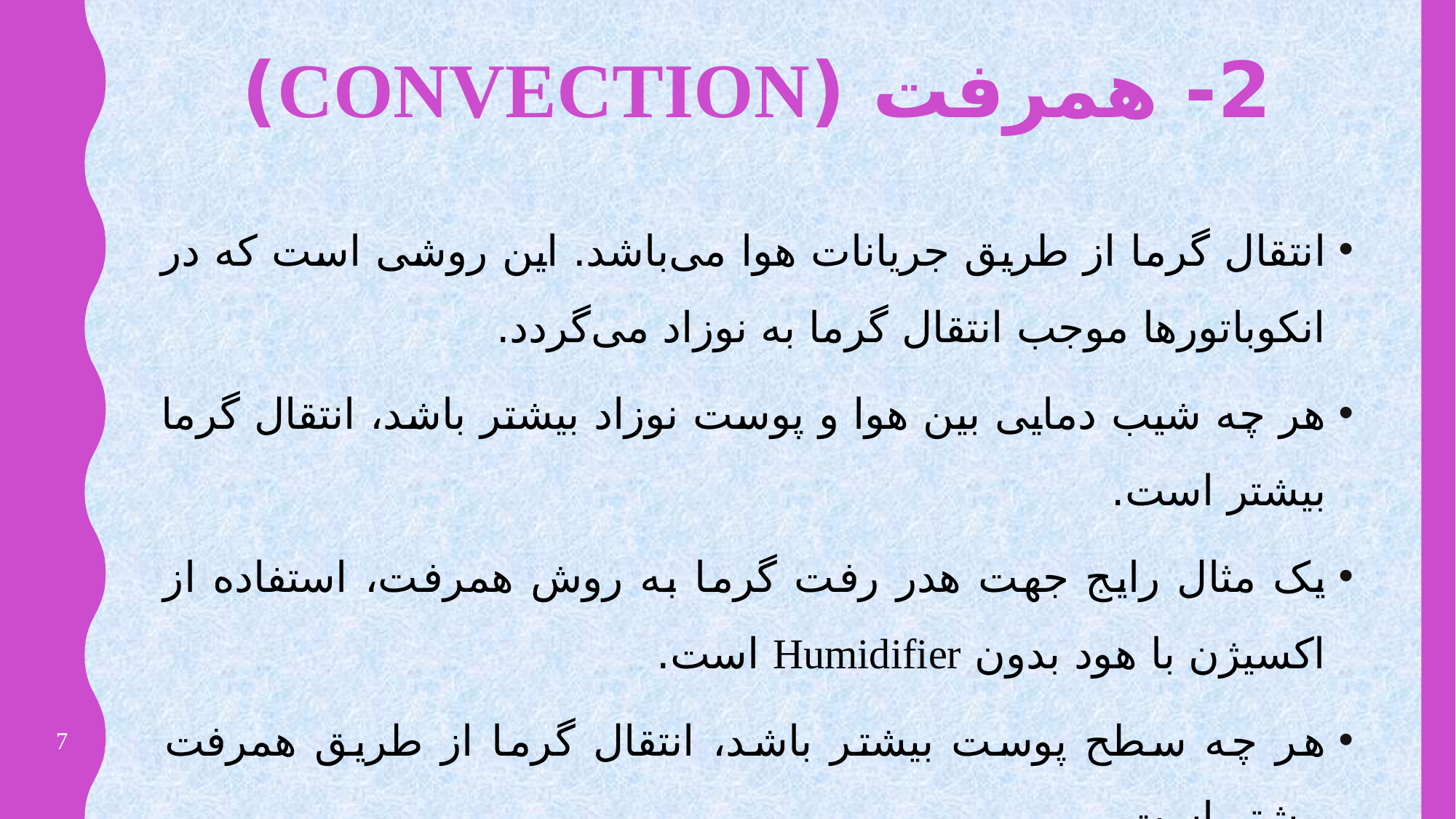

# 2- همرفت (Convection)
انتقال گرما از طریق جریانات هوا می‌باشد. این روشی است که در انکوباتورها موجب انتقال گرما به نوزاد می‌گردد.
هر چه شیب دمایی بین هوا و پوست نوزاد بیشتر باشد، انتقال گرما بیشتر است.
یک مثال رایج جهت هدر رفت گرما به روش همرفت، استفاده از اکسیژن با هود بدون Humidifier است.
هر چه سطح پوست بیشتر باشد، انتقال گرما از طریق همرفت بیشتر است
7